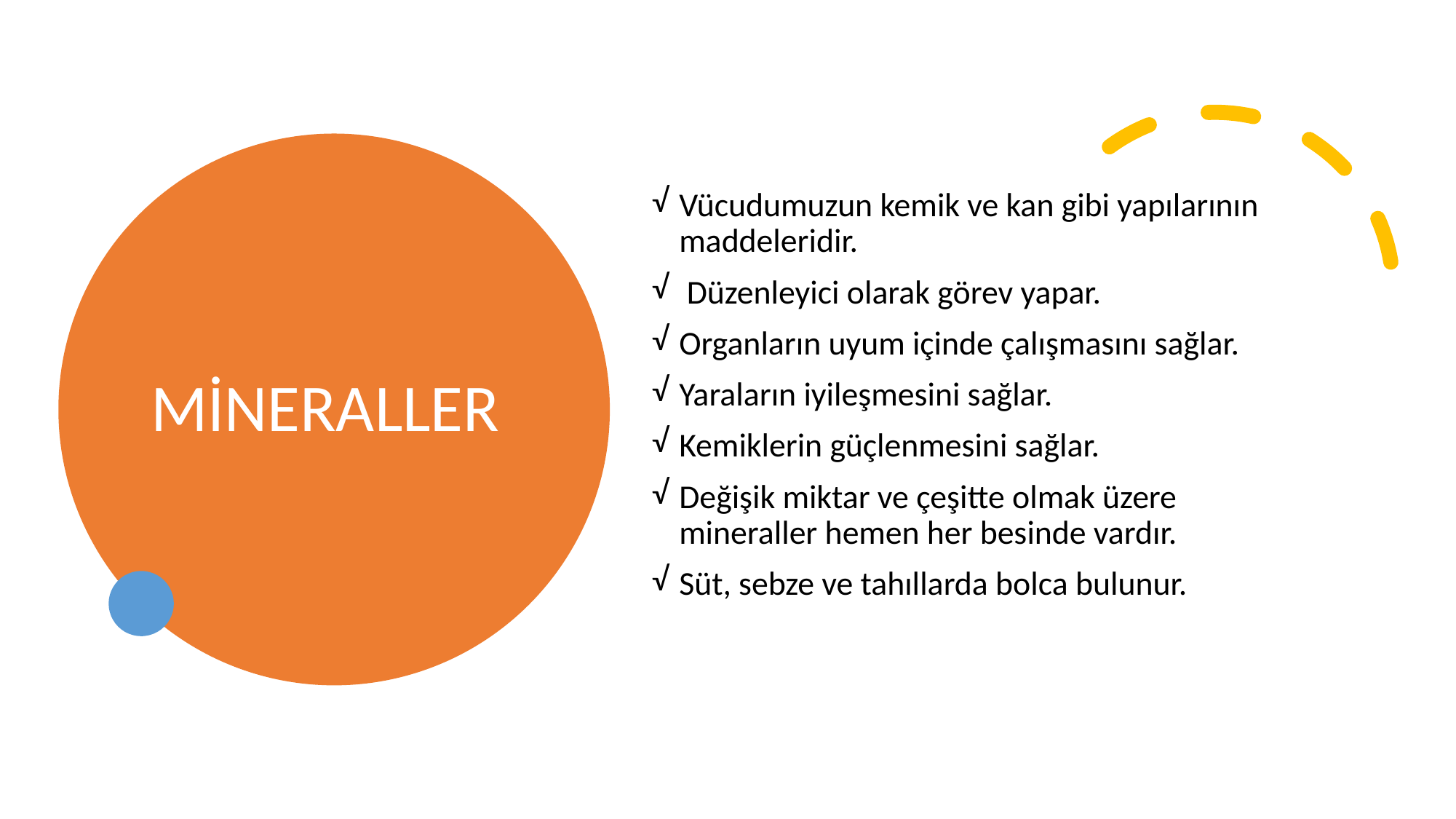

# MİNERALLER
Vücudumuzun kemik ve kan gibi yapılarının maddeleridir.
 Düzenleyici olarak görev yapar.
Organların uyum içinde çalışmasını sağlar.
Yaraların iyileşmesini sağlar.
Kemiklerin güçlenmesini sağlar.
Değişik miktar ve çeşitte olmak üzere mineraller hemen her besinde vardır.
Süt, sebze ve tahıllarda bolca bulunur.